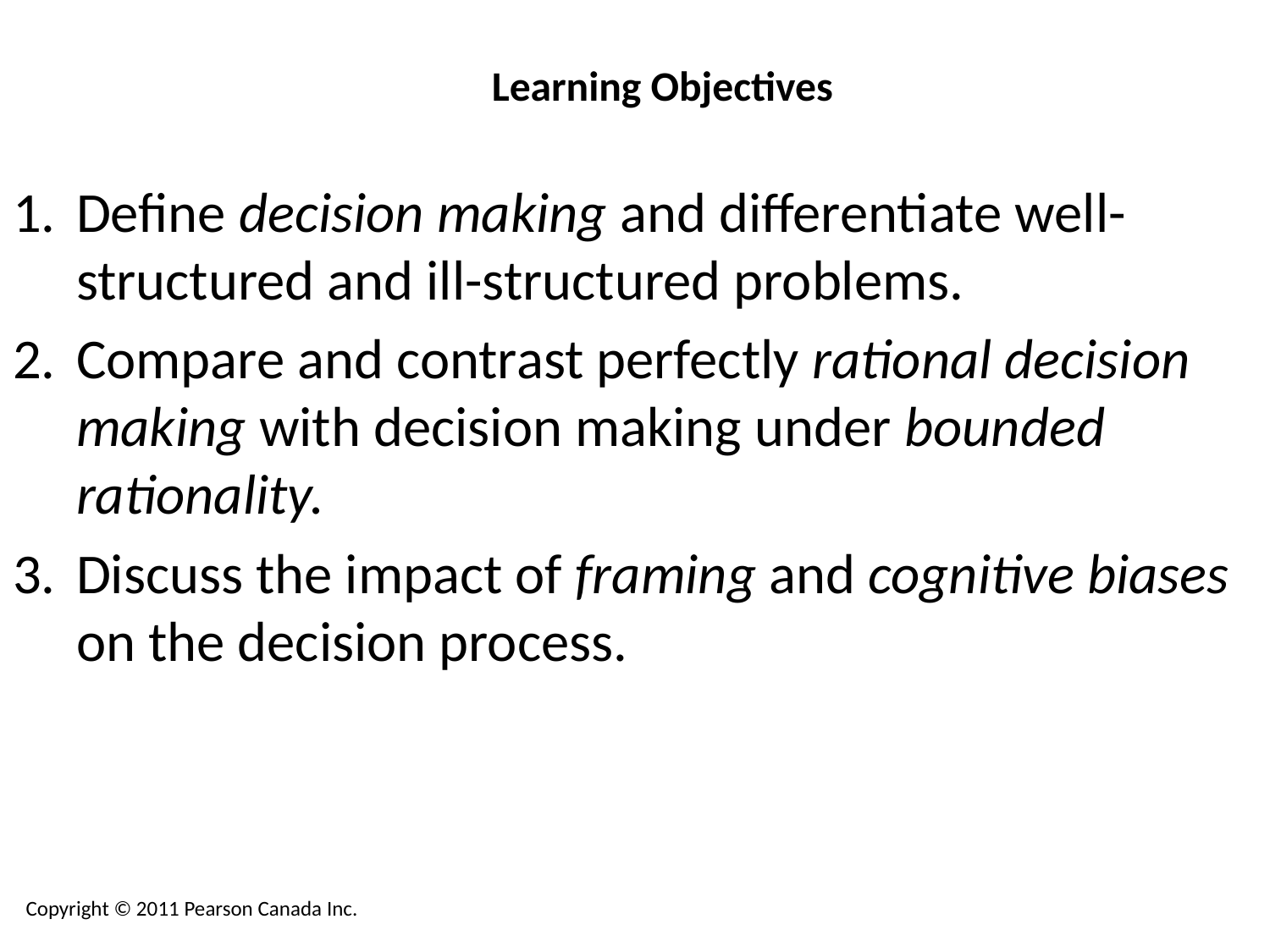

# Learning Objectives
Define decision making and differentiate well-structured and ill-structured problems.
Compare and contrast perfectly rational decision making with decision making under bounded rationality.
Discuss the impact of framing and cognitive biases on the decision process.
Copyright © 2011 Pearson Canada Inc.